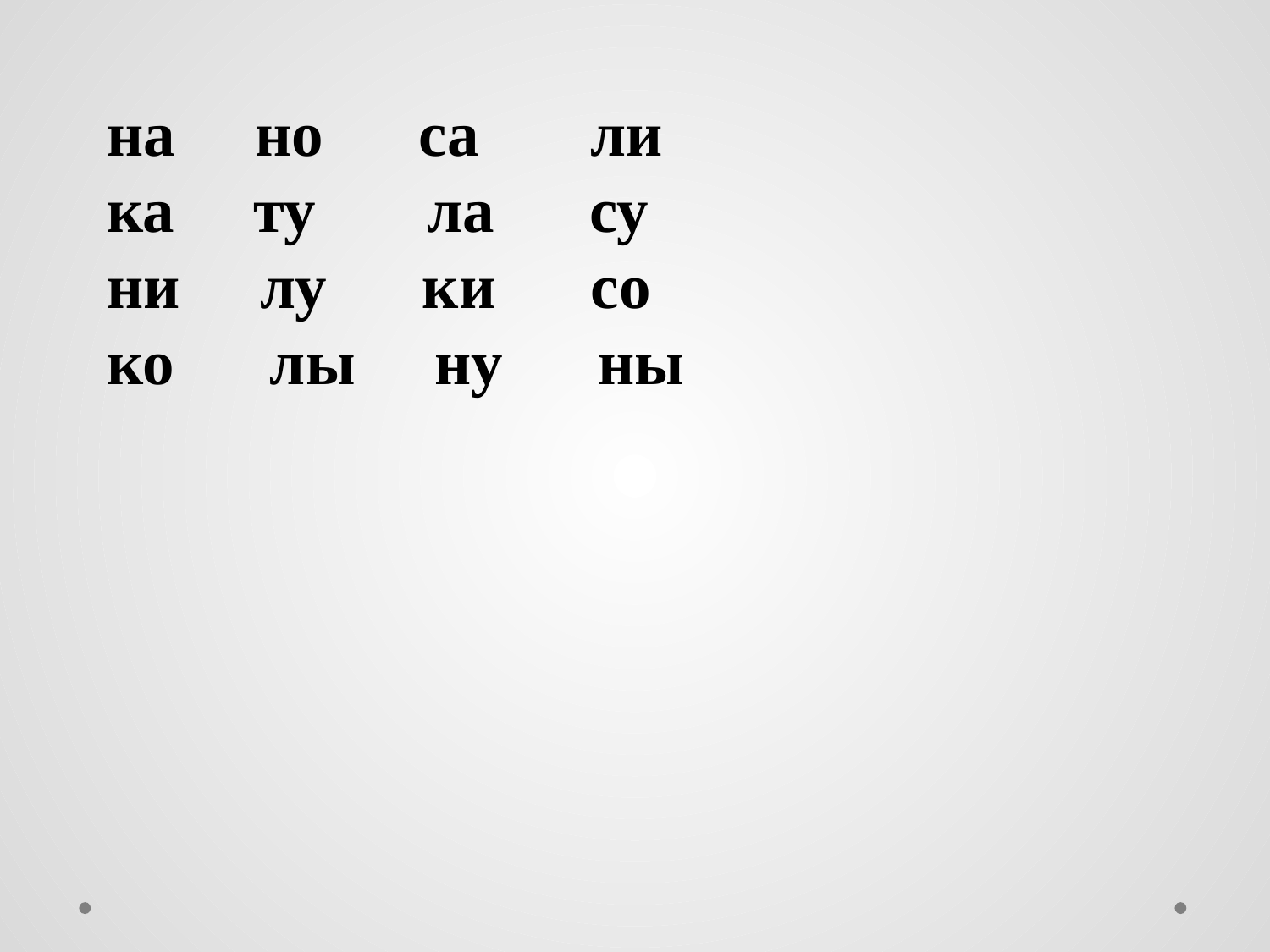

на     но      са       ли
ка     ту       ла      су
ни     лу      ки      со
ко      лы     ну      ны